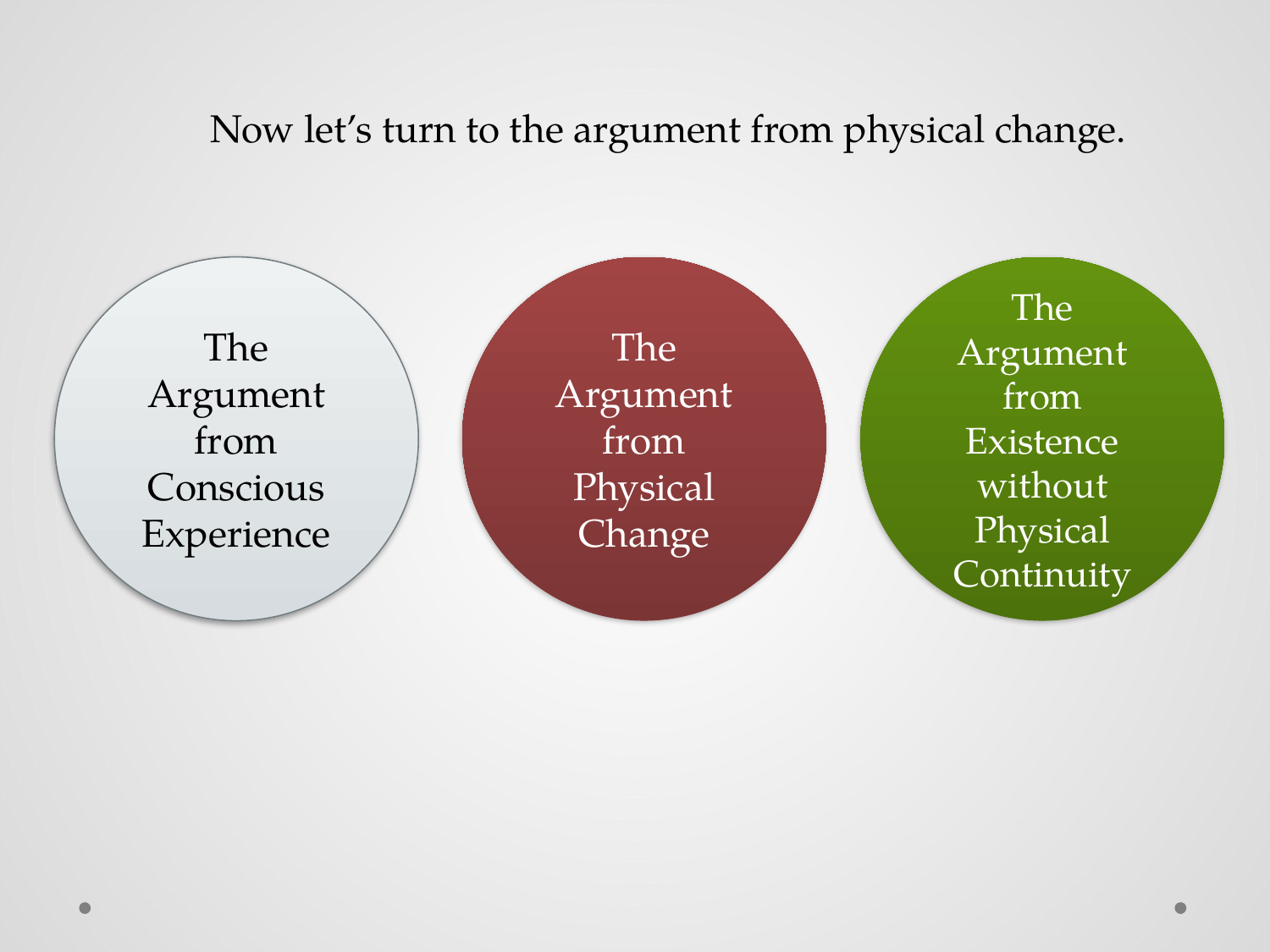

Now let’s turn to the argument from physical change.
The Argument from Conscious Experience
The Argument from Physical Change
The Argument from Existence without Physical Continuity